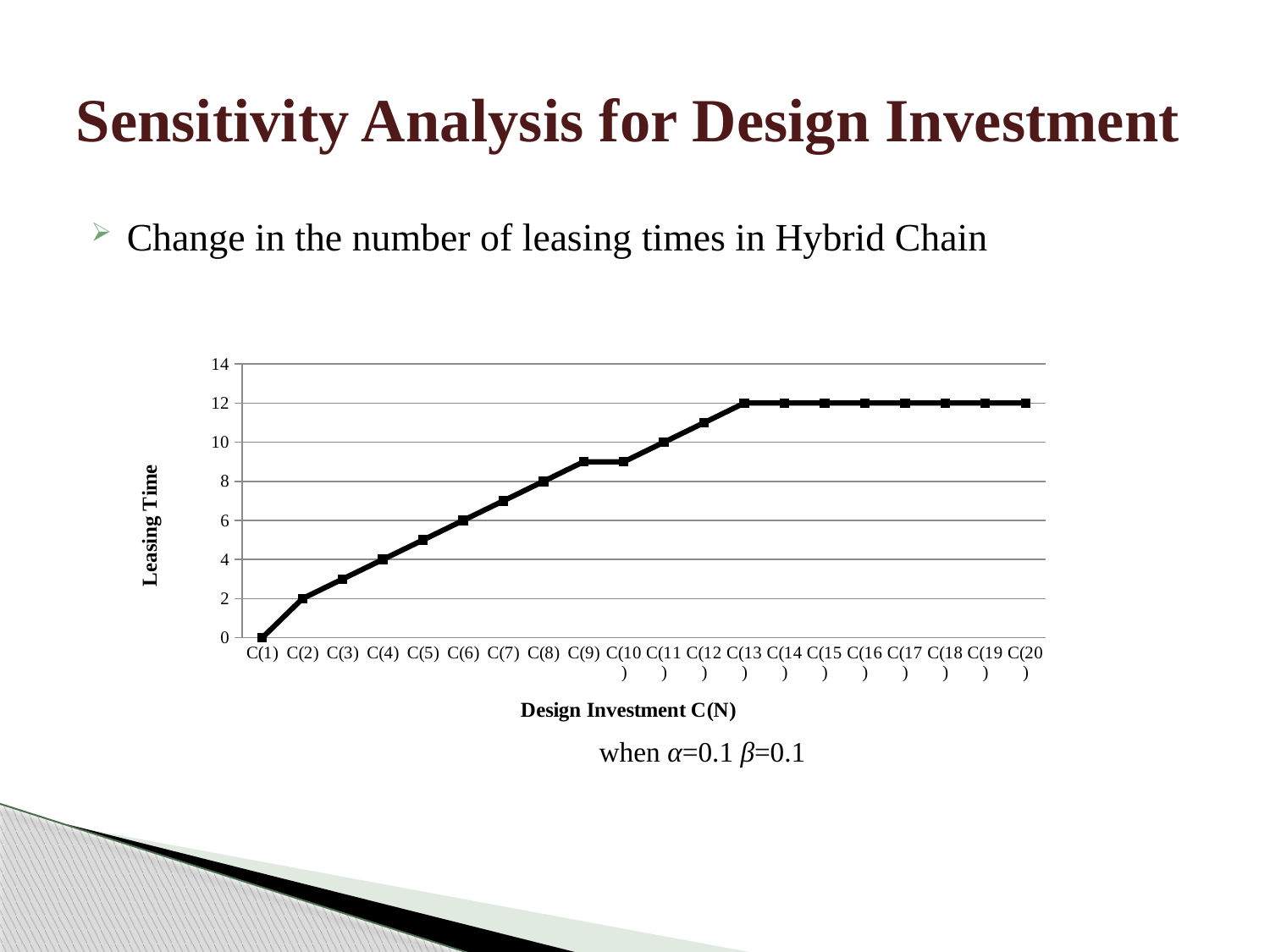

# Sensitivity Analysis for Design Investment
Change in the number of leasing times in Hybrid Chain

				when α=0.1 β=0.1

### Chart

| Category |  |
|---|---|
| C(1) | 0.0 |
| C(2) | 2.0 |
| C(3) | 3.0 |
| C(4) | 4.0 |
| C(5) | 5.0 |
| C(6) | 6.0 |
| C(7) | 7.0 |
| C(8) | 8.0 |
| C(9) | 9.0 |
| C(10) | 9.0 |
| C(11) | 10.0 |
| C(12) | 11.0 |
| C(13) | 12.0 |
| C(14) | 12.0 |
| C(15) | 12.0 |
| C(16) | 12.0 |
| C(17) | 12.0 |
| C(18) | 12.0 |
| C(19) | 12.0 |
| C(20) | 12.0 |